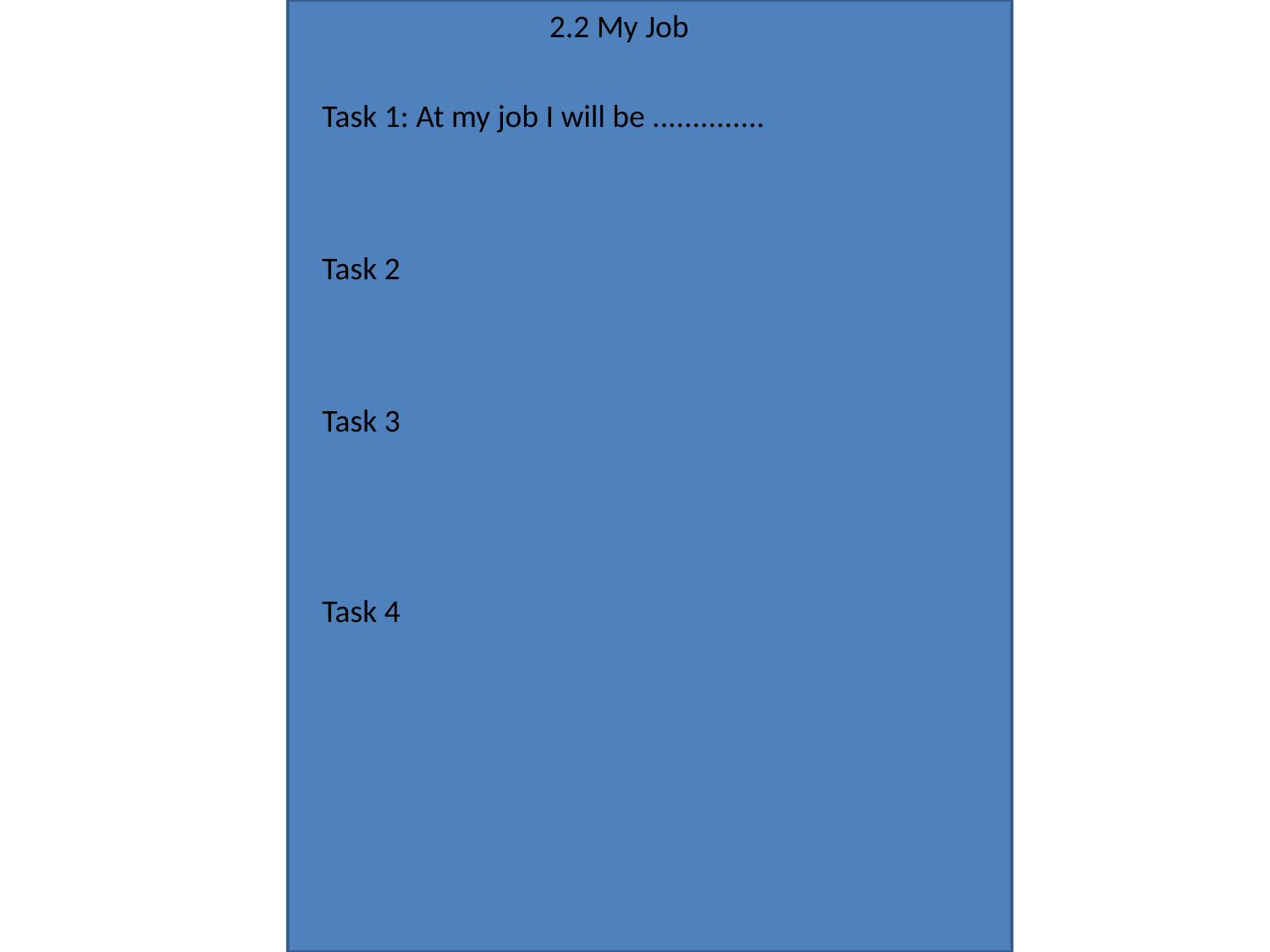

2.2 My Job
Task 1: At my job I will be ..............

Task 2

Task 3

Task 4